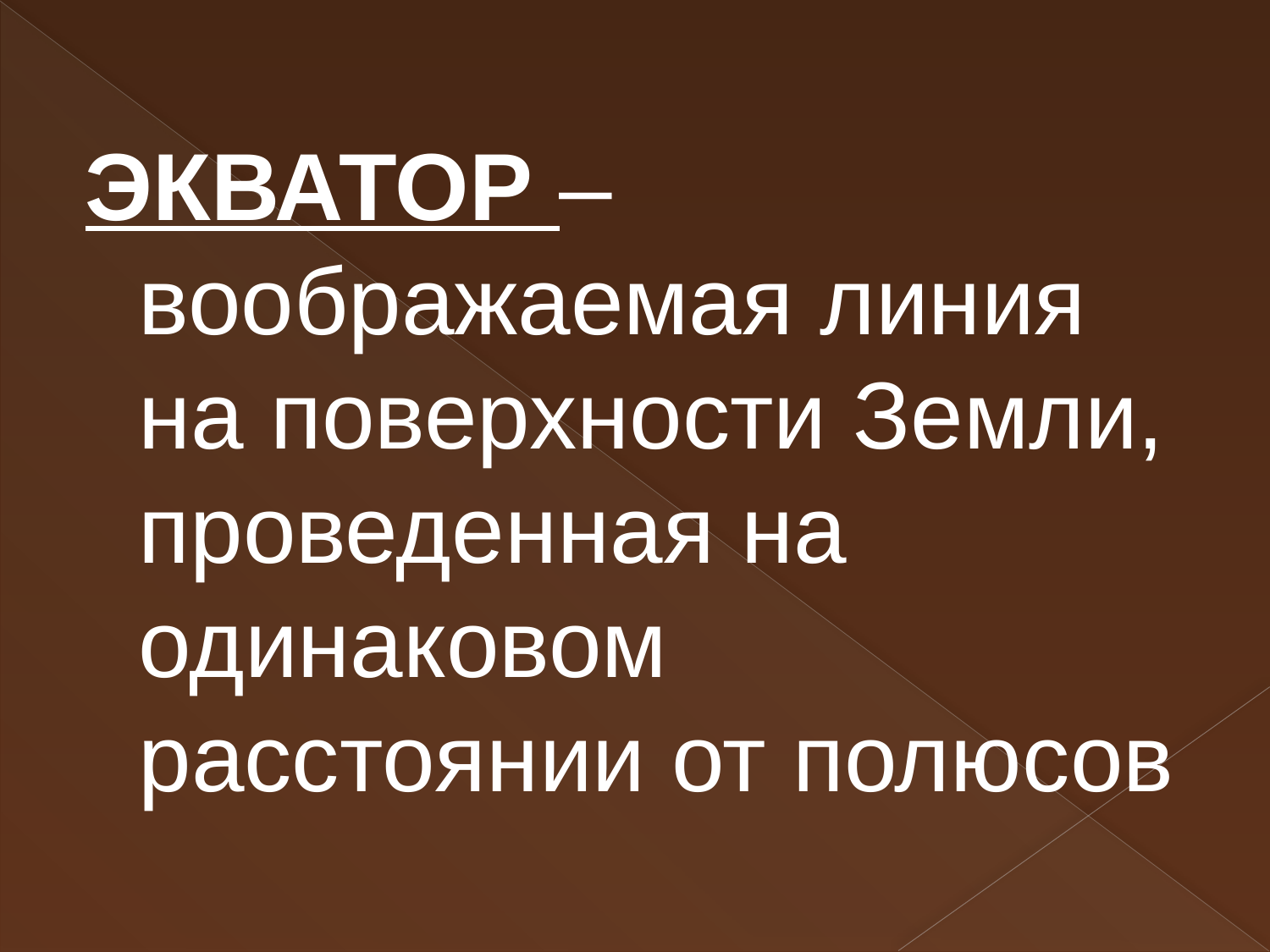

ЭКВАТОР – воображаемая линия на поверхности Земли, проведенная на одинаковом расстоянии от полюсов